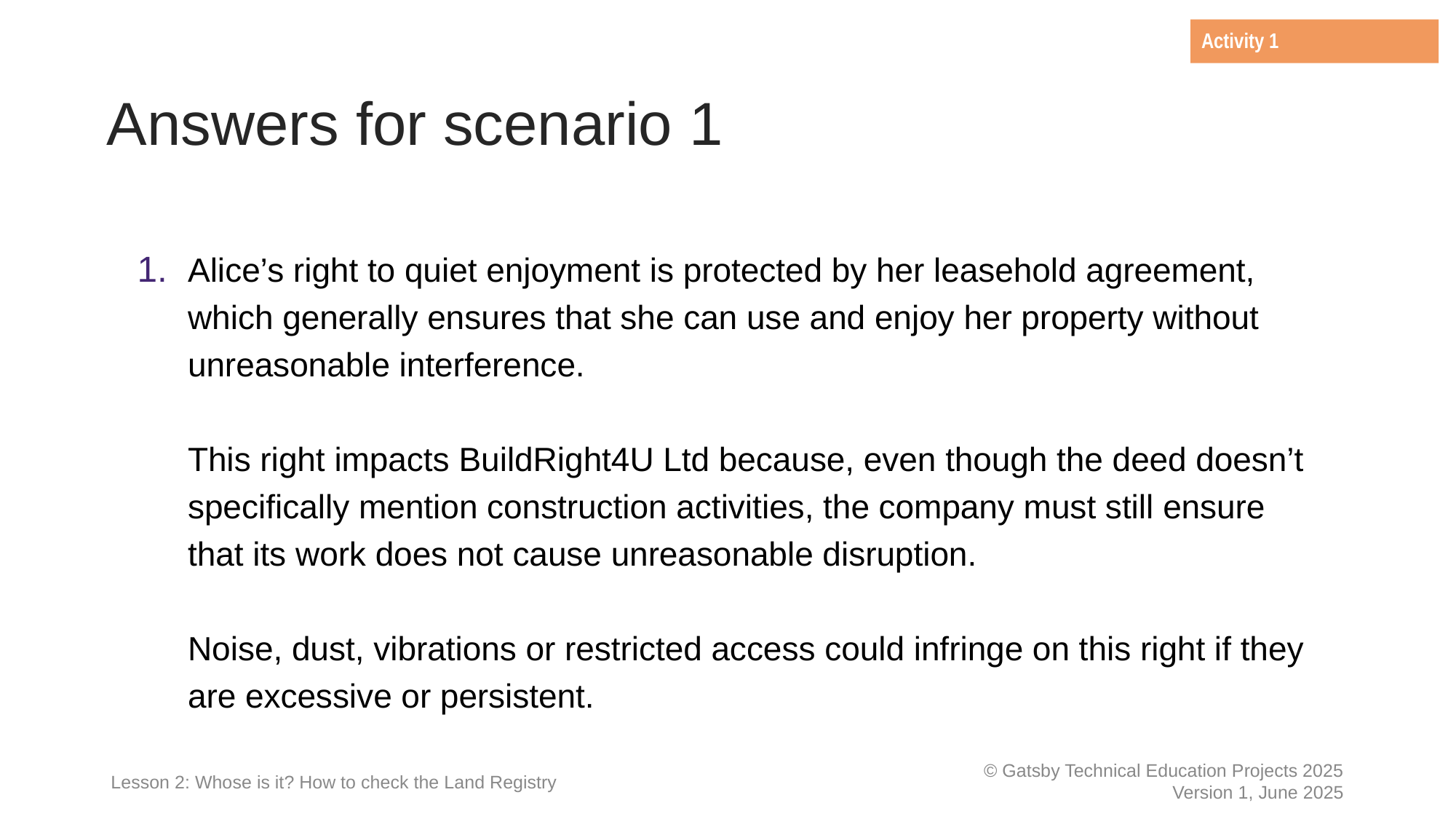

Activity 1
# Answers for scenario 1
Alice’s right to quiet enjoyment is protected by her leasehold agreement, which generally ensures that she can use and enjoy her property without unreasonable interference.
This right impacts BuildRight4U Ltd because, even though the deed doesn’t specifically mention construction activities, the company must still ensure that its work does not cause unreasonable disruption.
Noise, dust, vibrations or restricted access could infringe on this right if they are excessive or persistent.

Lesson 2: Whose is it? How to check the Land Registry